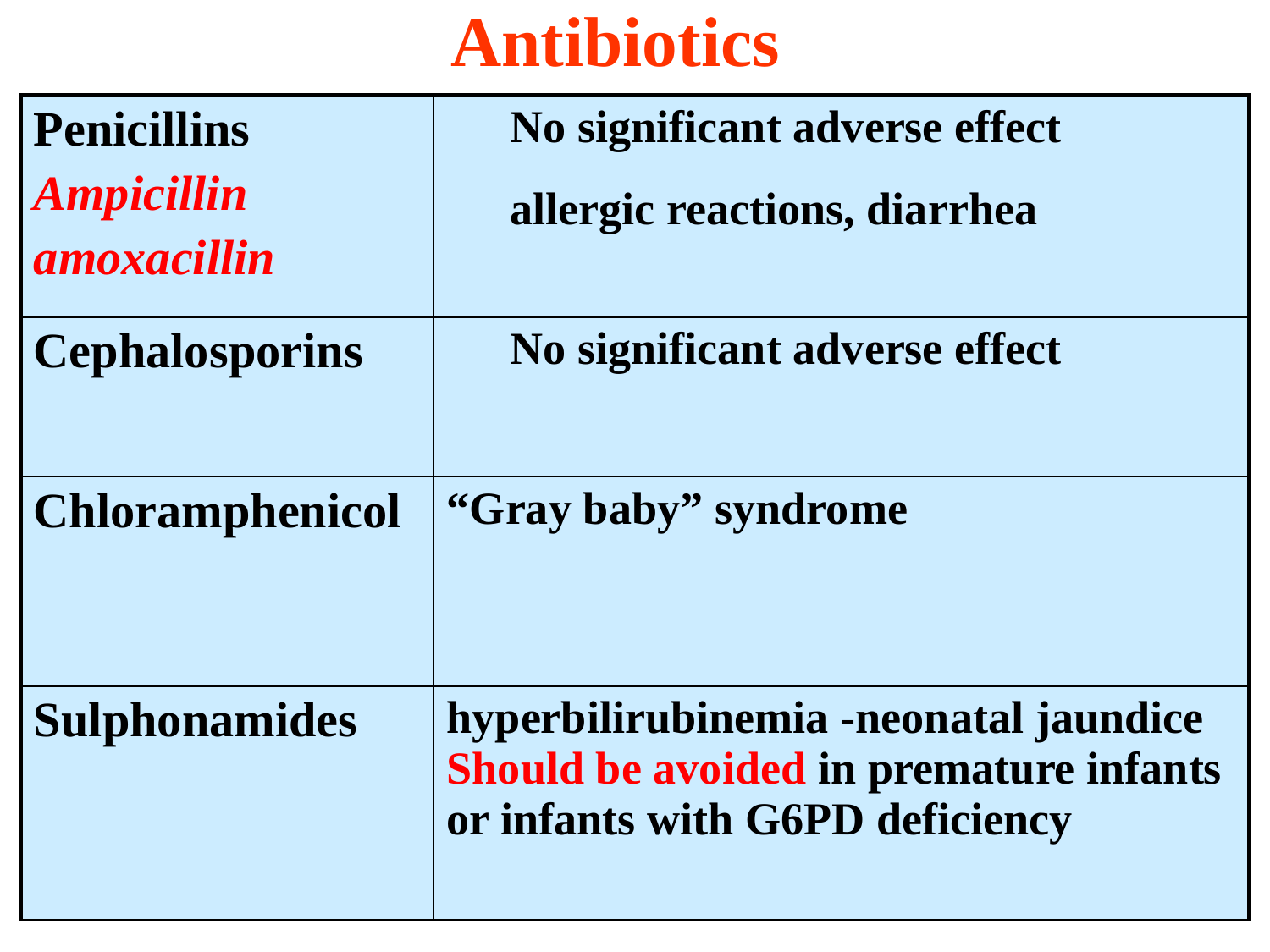

Antibiotics
| Penicillins Ampicillin amoxacillin | No significant adverse effect allergic reactions, diarrhea |
| --- | --- |
| Cephalosporins | No significant adverse effect |
| Chloramphenicol | “Gray baby” syndrome |
| Sulphonamides | hyperbilirubinemia -neonatal jaundice Should be avoided in premature infants or infants with G6PD deficiency |